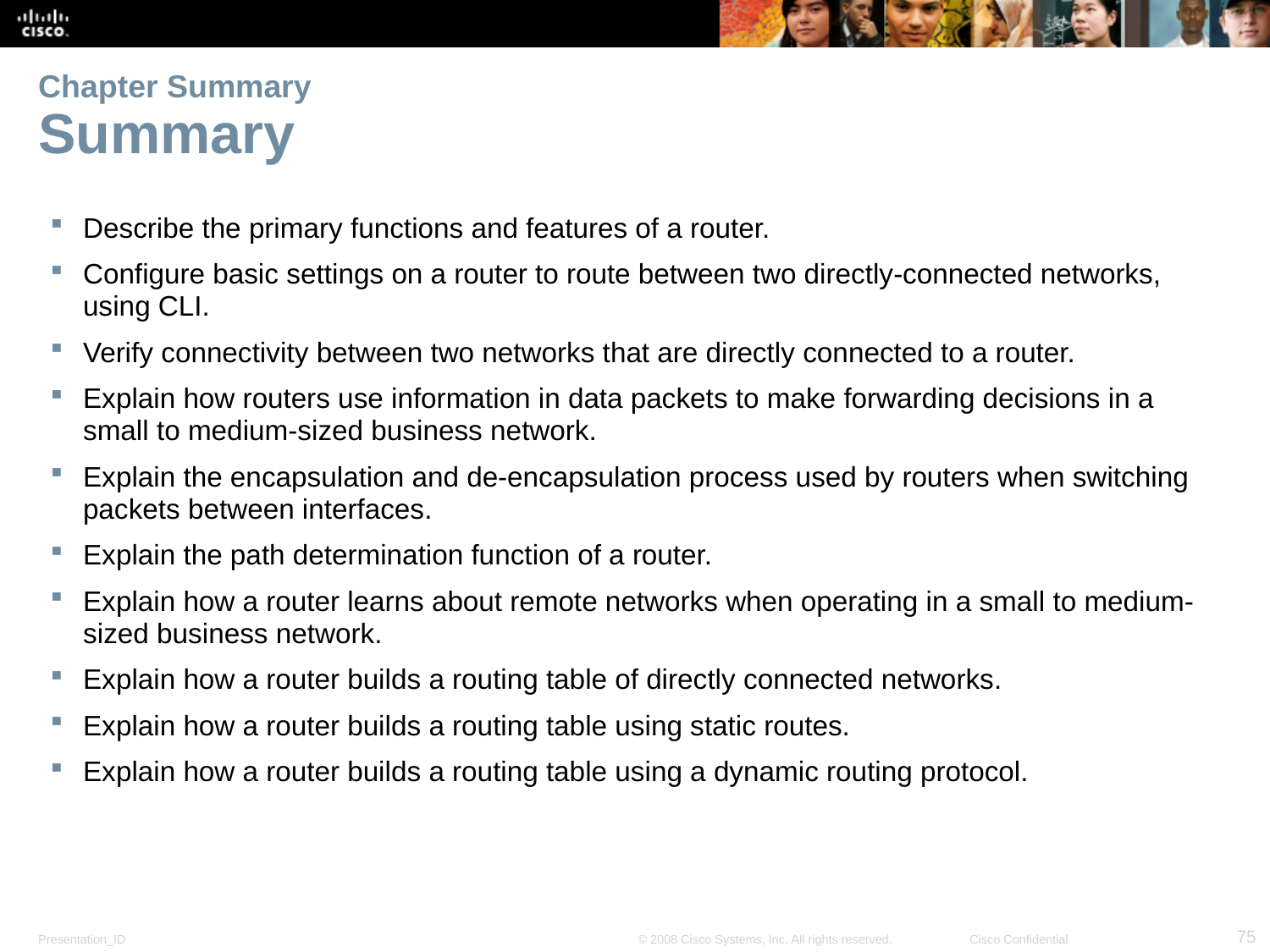

# Chapter Summary Summary
Describe the primary functions and features of a router.
Configure basic settings on a router to route between two directly-connected networks, using CLI.
Verify connectivity between two networks that are directly connected to a router.
Explain how routers use information in data packets to make forwarding decisions in a small to medium-sized business network.
Explain the encapsulation and de-encapsulation process used by routers when switching packets between interfaces.
Explain the path determination function of a router.
Explain how a router learns about remote networks when operating in a small to medium-sized business network.
Explain how a router builds a routing table of directly connected networks.
Explain how a router builds a routing table using static routes.
Explain how a router builds a routing table using a dynamic routing protocol.